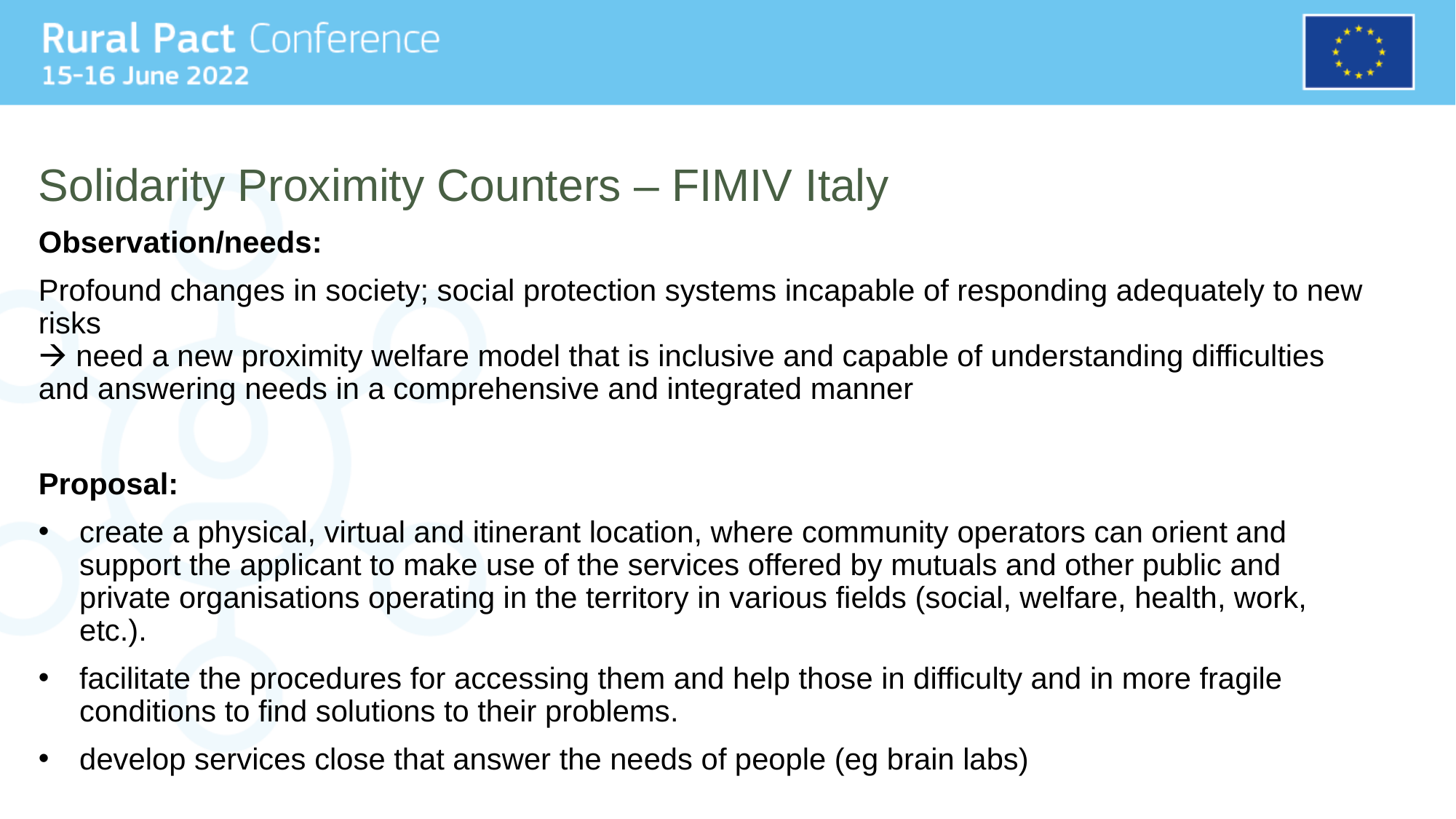

Solidarity Proximity Counters – FIMIV Italy
Observation/needs:
Profound changes in society; social protection systems incapable of responding adequately to new risks
🡪 need a new proximity welfare model that is inclusive and capable of understanding difficulties and answering needs in a comprehensive and integrated manner

Proposal:
create a physical, virtual and itinerant location, where community operators can orient and support the applicant to make use of the services offered by mutuals and other public and private organisations operating in the territory in various fields (social, welfare, health, work, etc.).
facilitate the procedures for accessing them and help those in difficulty and in more fragile conditions to find solutions to their problems.
develop services close that answer the needs of people (eg brain labs)